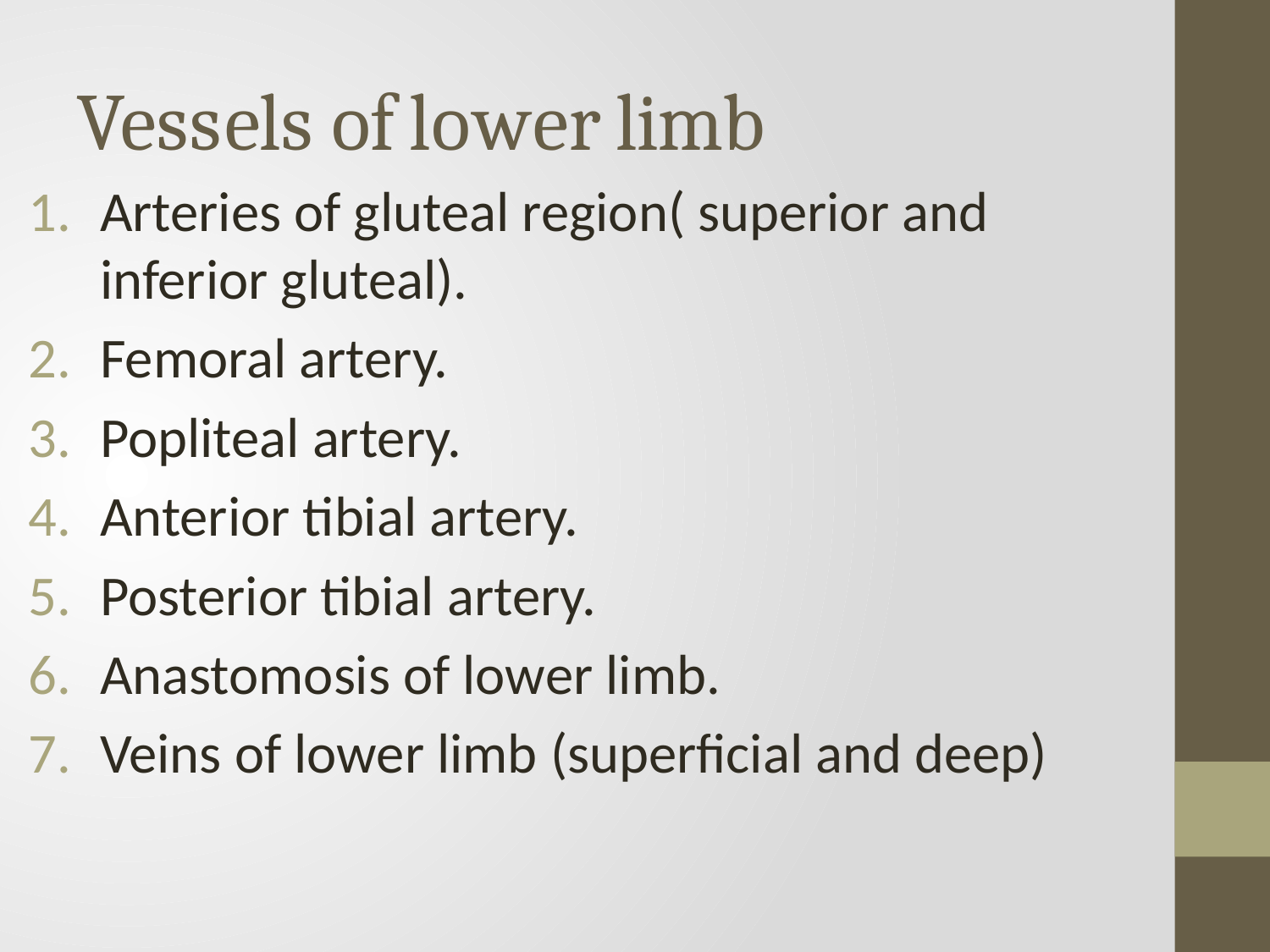

# Vessels of lower limb
Arteries of gluteal region( superior and inferior gluteal).
Femoral artery.
Popliteal artery.
Anterior tibial artery.
Posterior tibial artery.
Anastomosis of lower limb.
Veins of lower limb (superficial and deep)